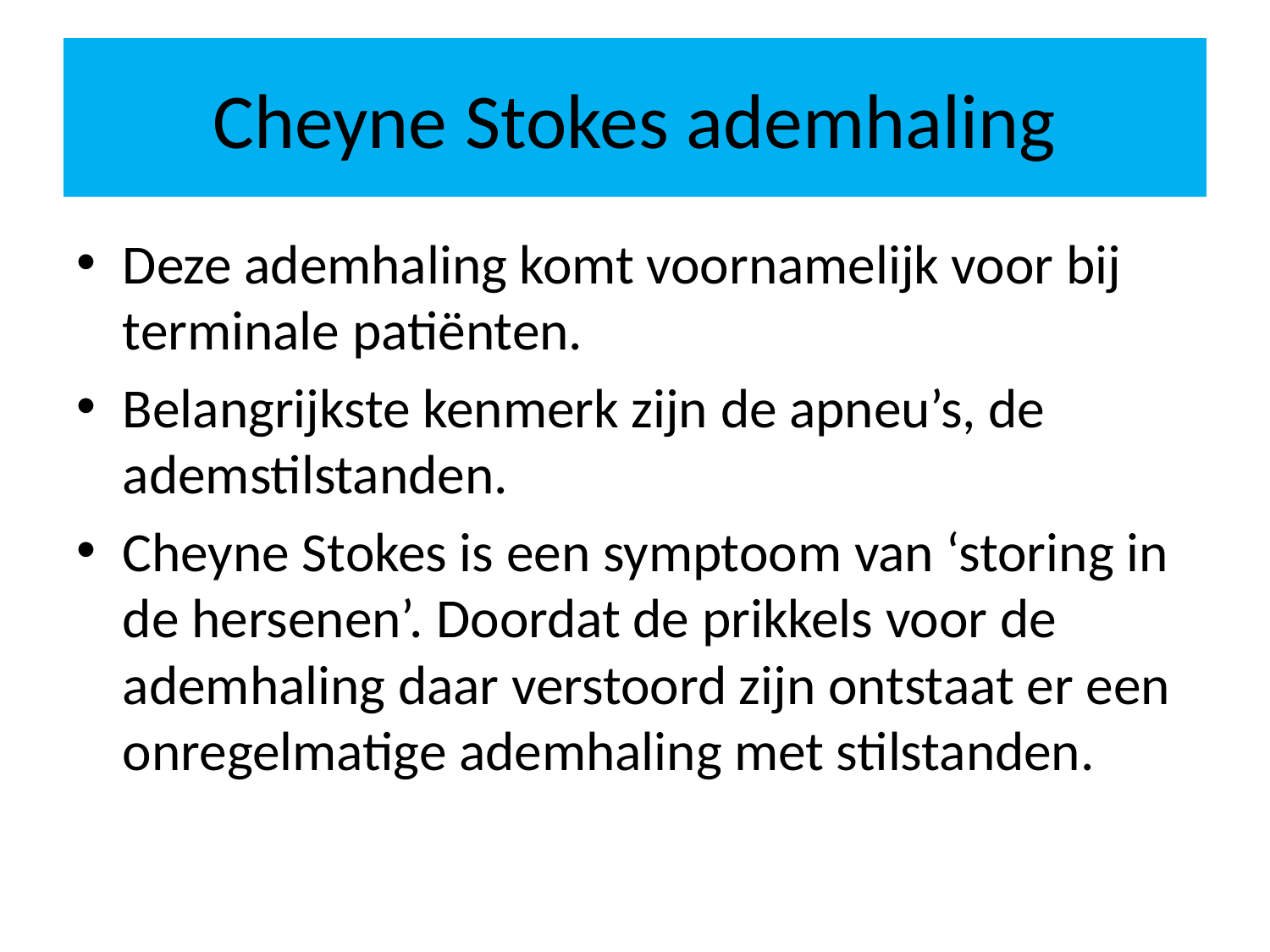

# Cheyne Stokes ademhaling
Deze ademhaling komt voornamelijk voor bij terminale patiënten.
Belangrijkste kenmerk zijn de apneu’s, de ademstilstanden.
Cheyne Stokes is een symptoom van ‘storing in de hersenen’. Doordat de prikkels voor de ademhaling daar verstoord zijn ontstaat er een onregelmatige ademhaling met stilstanden.